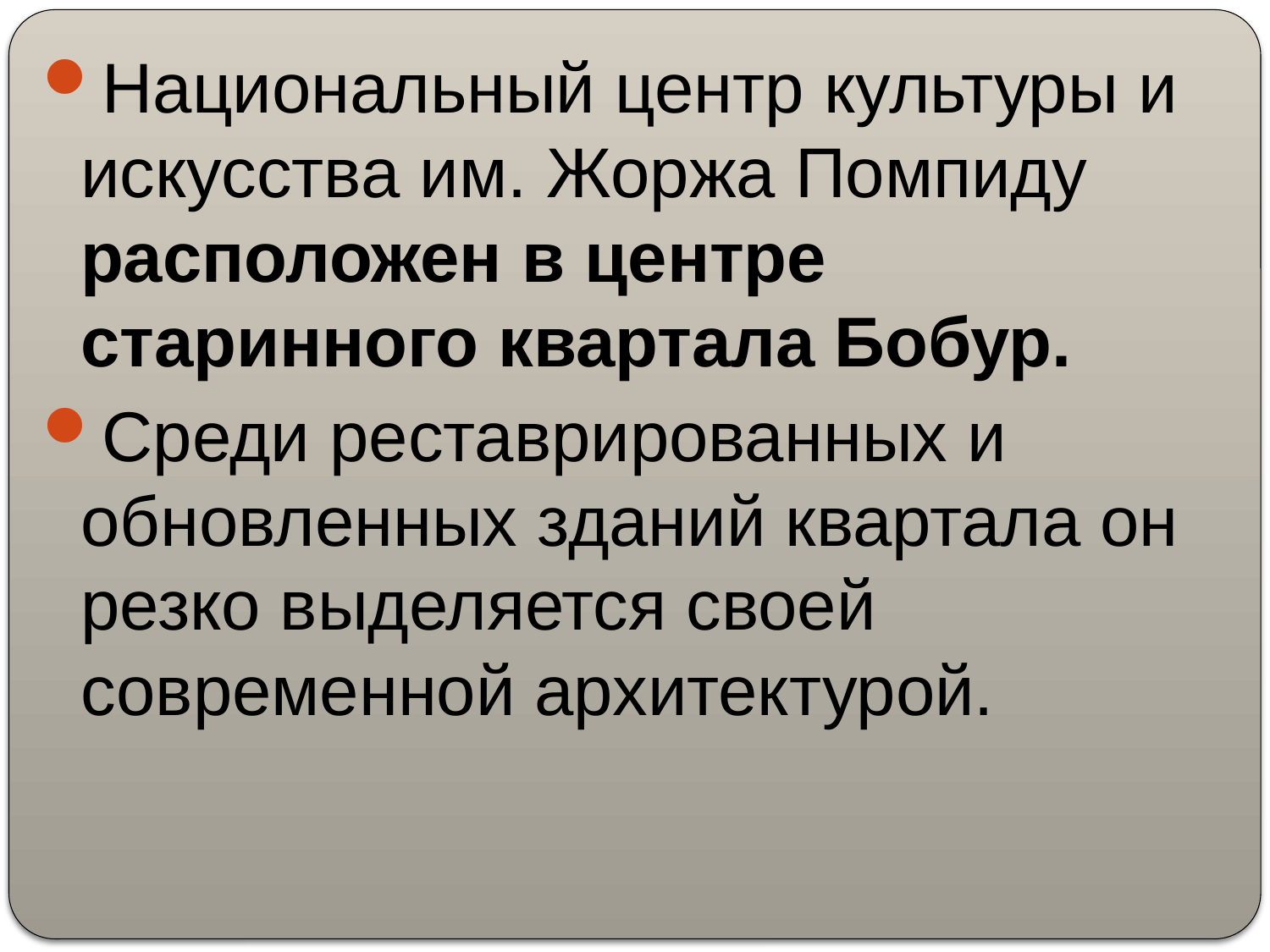

Национальный центр культуры и искусства им. Жоржа Помпиду расположен в центре старинного квартала Бобур.
Среди реставрированных и обновленных зданий квартала он резко выделяется своей современной архитектурой.